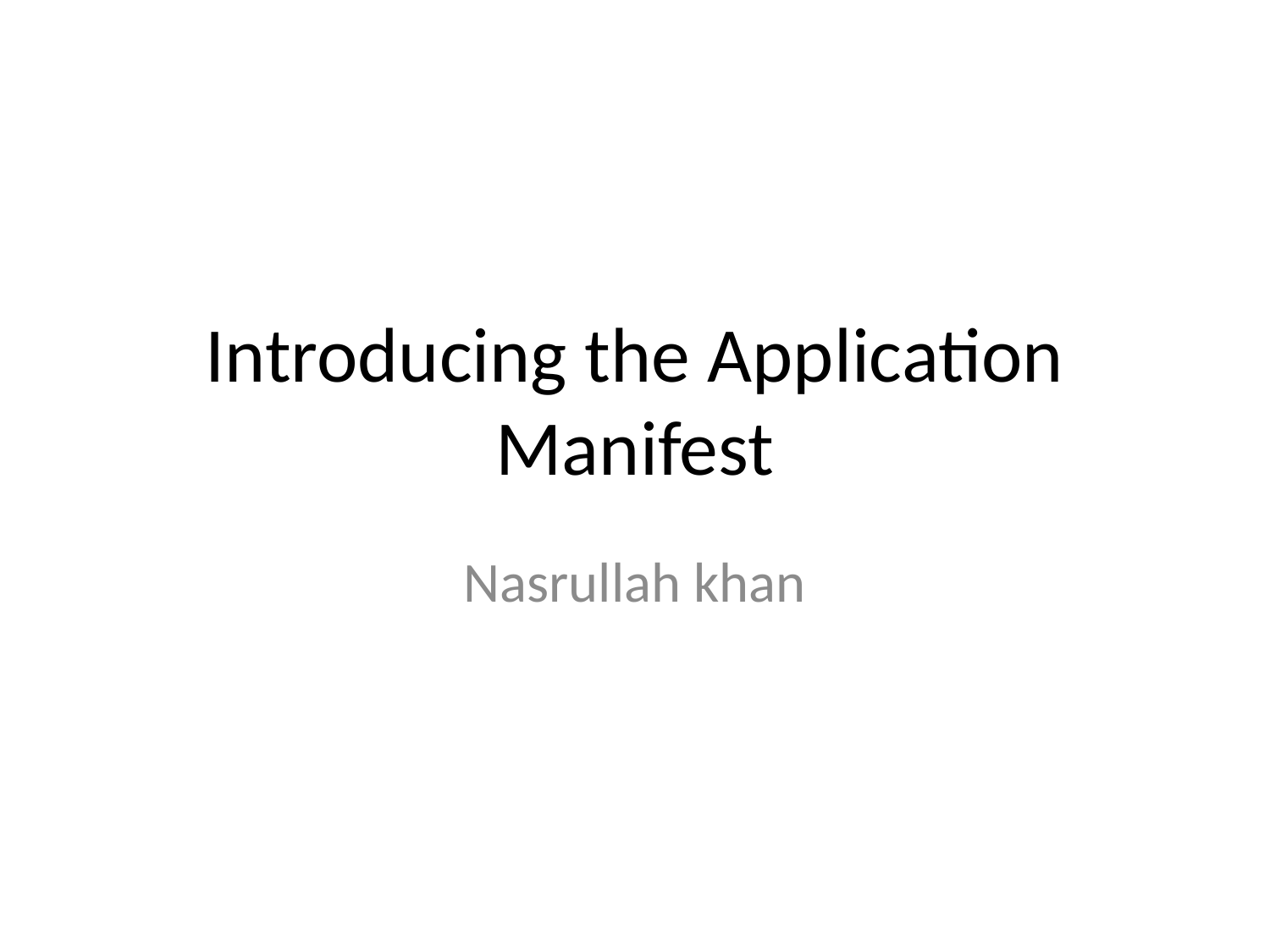

# Introducing the Application Manifest
Nasrullah khan